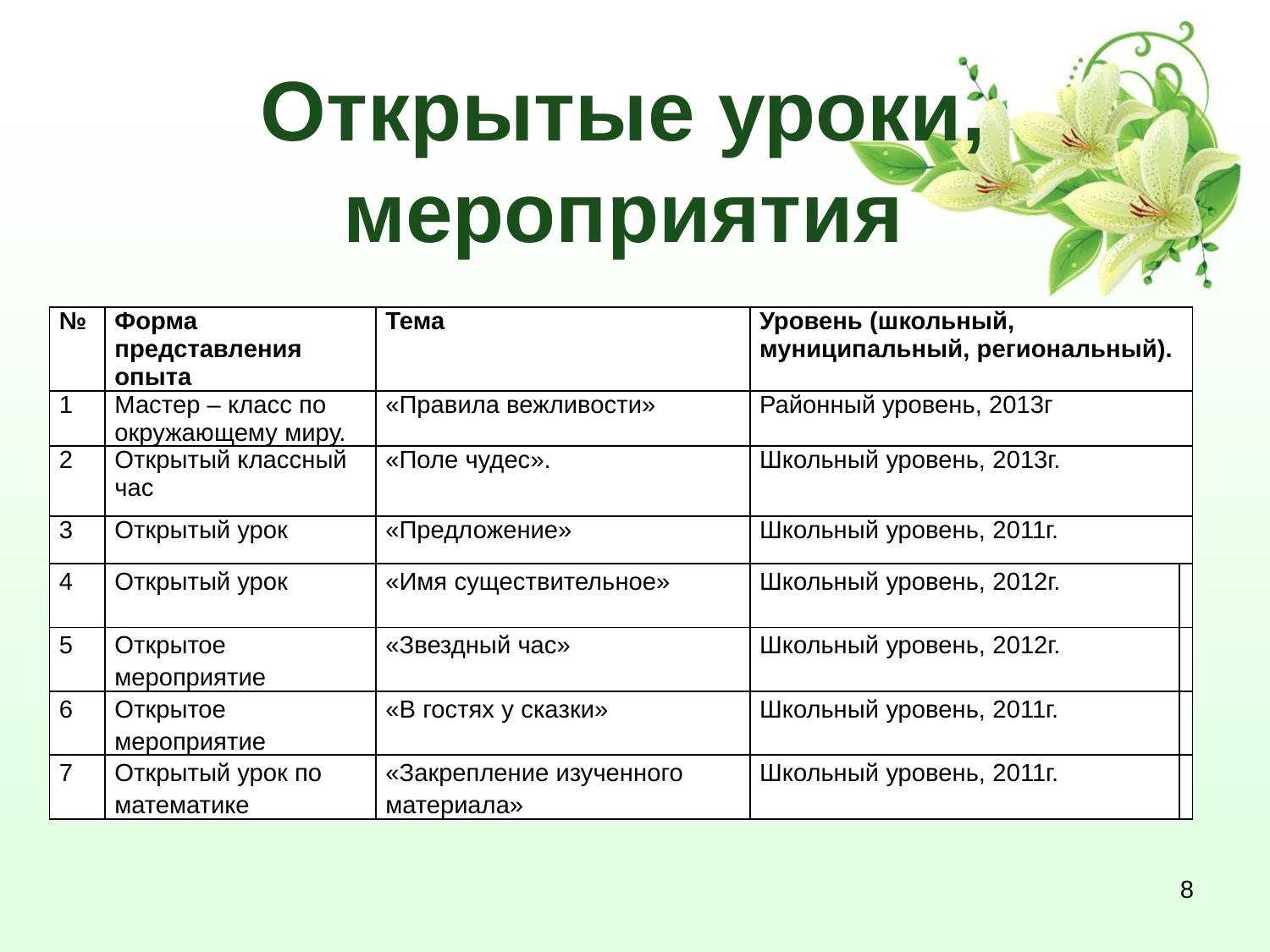

# Открытые уроки, мероприятия
| № | Форма представления опыта | Тема | Уровень (школьный, муниципальный, региональный). |  |
| --- | --- | --- | --- | --- |
| 1 | Мастер – класс по окружающему миру. | «Правила вежливости» | Районный уровень, 2013г |  |
| 2 | Открытый классный час | «Поле чудес». | Школьный уровень, 2013г. |  |
| 3 | Открытый урок | «Предложение» | Школьный уровень, 2011г. |  |
| 4 | Открытый урок | «Имя существительное» | Школьный уровень, 2012г. |  |
| 5 | Открытое мероприятие | «Звездный час» | Школьный уровень, 2012г. |  |
| 6 | Открытое мероприятие | «В гостях у сказки» | Школьный уровень, 2011г. |  |
| 7 | Открытый урок по математике | «Закрепление изученного материала» | Школьный уровень, 2011г. |  |
8